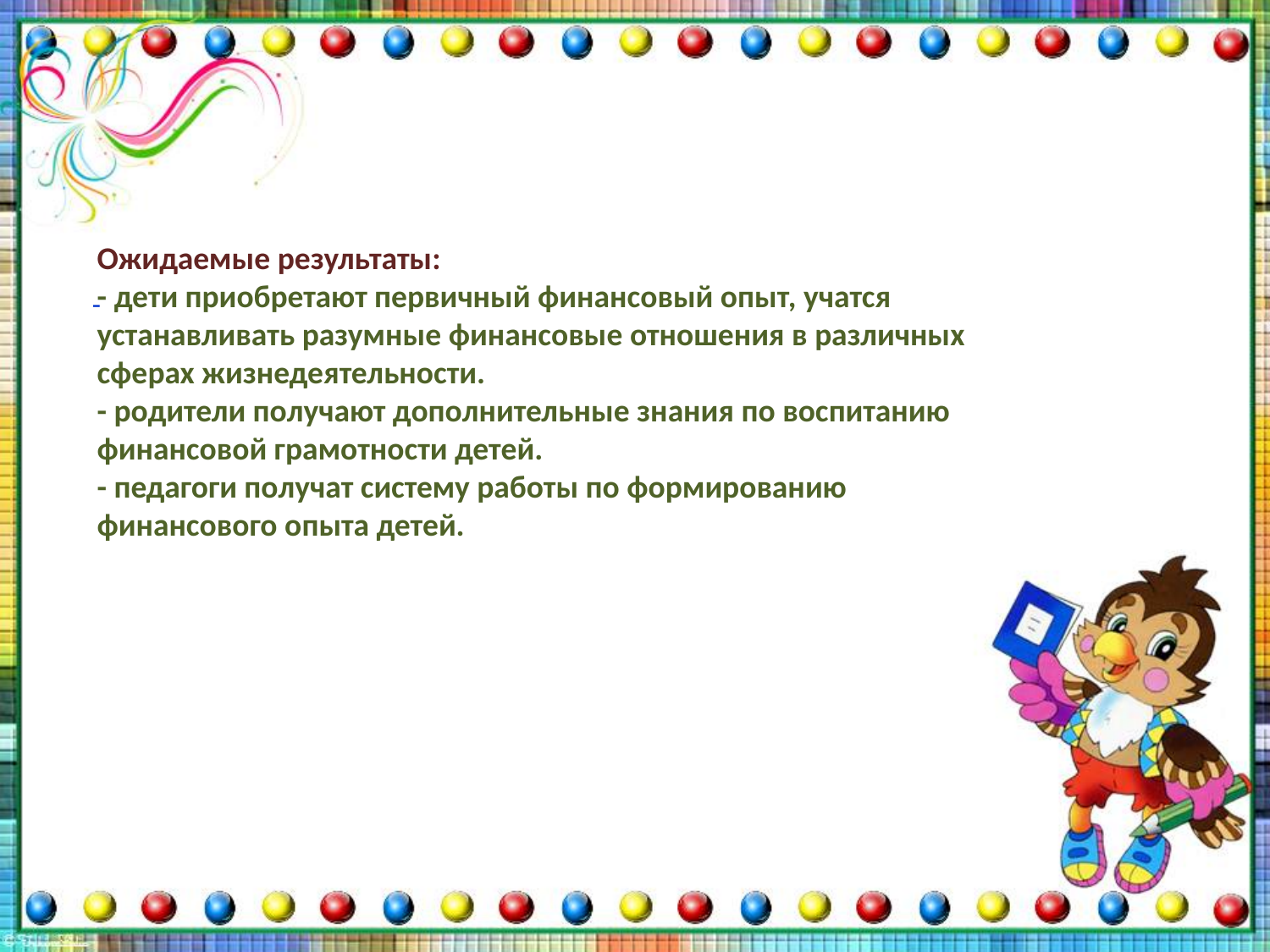

Ожидаемые результаты:
- дети приобретают первичный финансовый опыт, учатся устанавливать разумные финансовые отношения в различных сферах жизнедеятельности.
- родители получают дополнительные знания по воспитанию финансовой грамотности детей.
- педагоги получат систему работы по формированию финансового опыта детей.

-